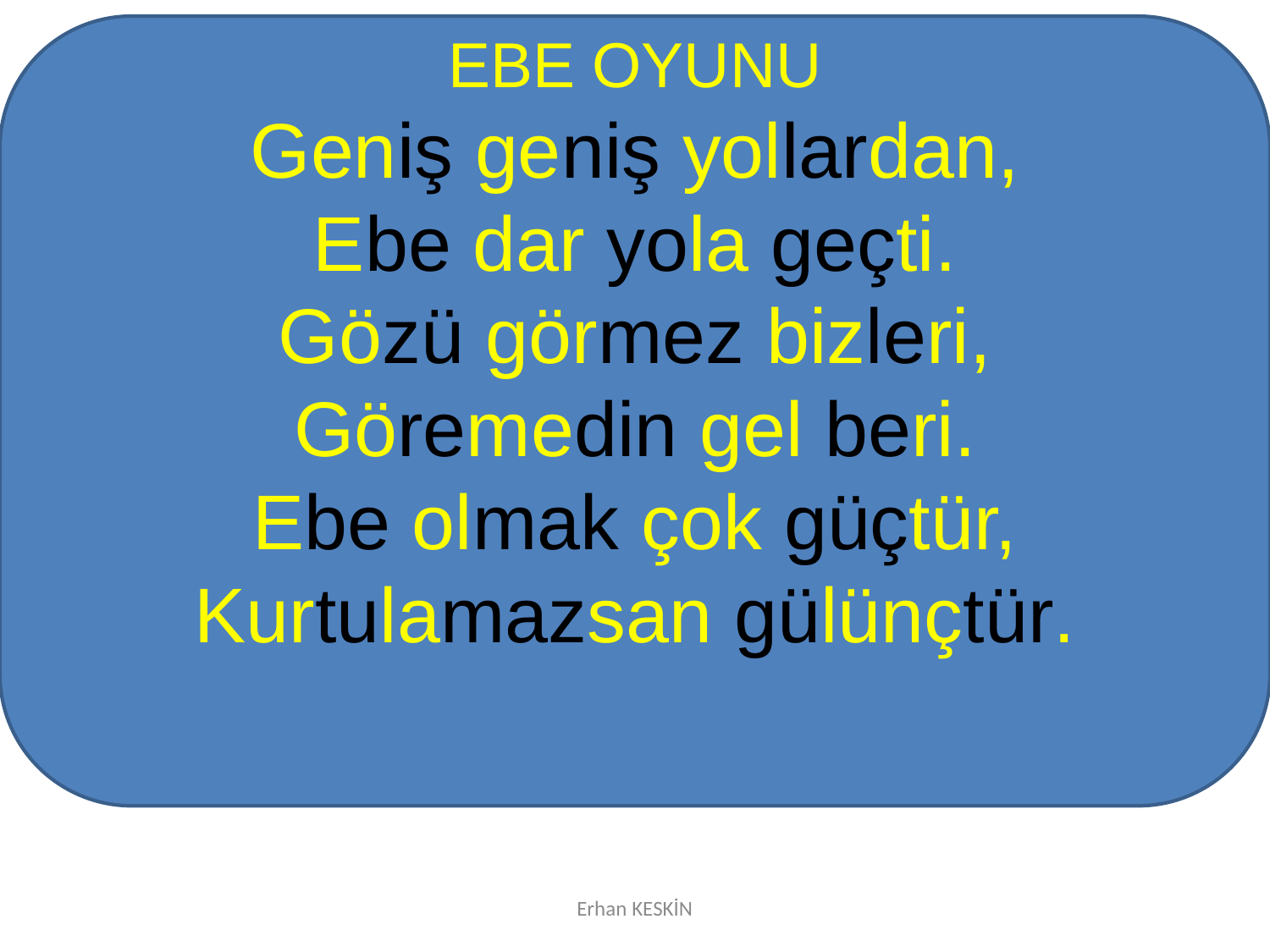

EBE OYUNU
Geniş geniş yollardan,
Ebe dar yola geçti.
Gözü görmez bizleri,
Göremedin gel beri.
Ebe olmak çok güçtür,
Kurtulamazsan gülünçtür.

Erhan KESKİN